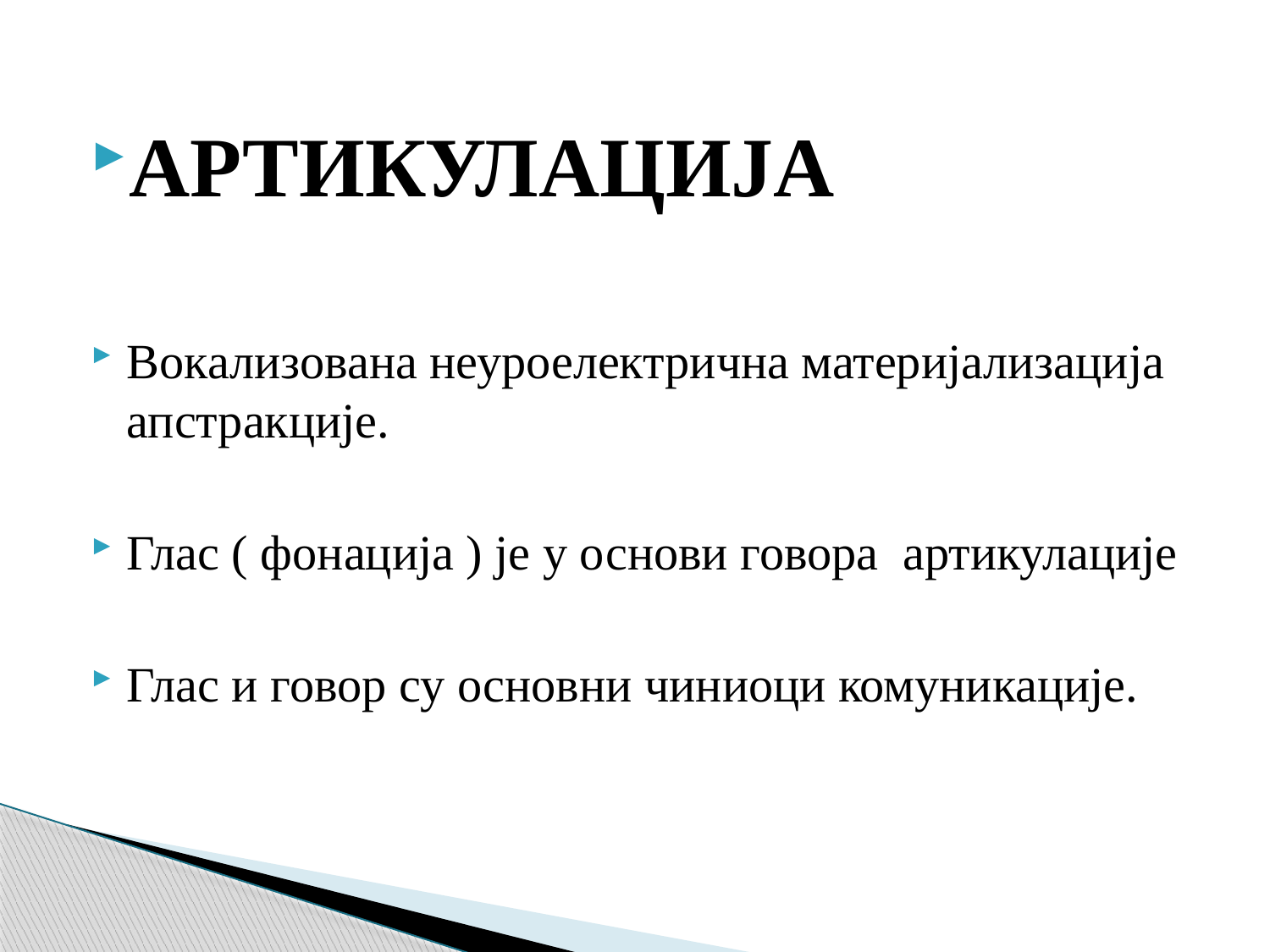

#
АРТИКУЛАЦИЈА

Вокализована неуроелектрична материјализација апстракције.

Глас ( фонација ) је у основи говора  артикулације

Глас и говор су основни чиниоци комуникације.